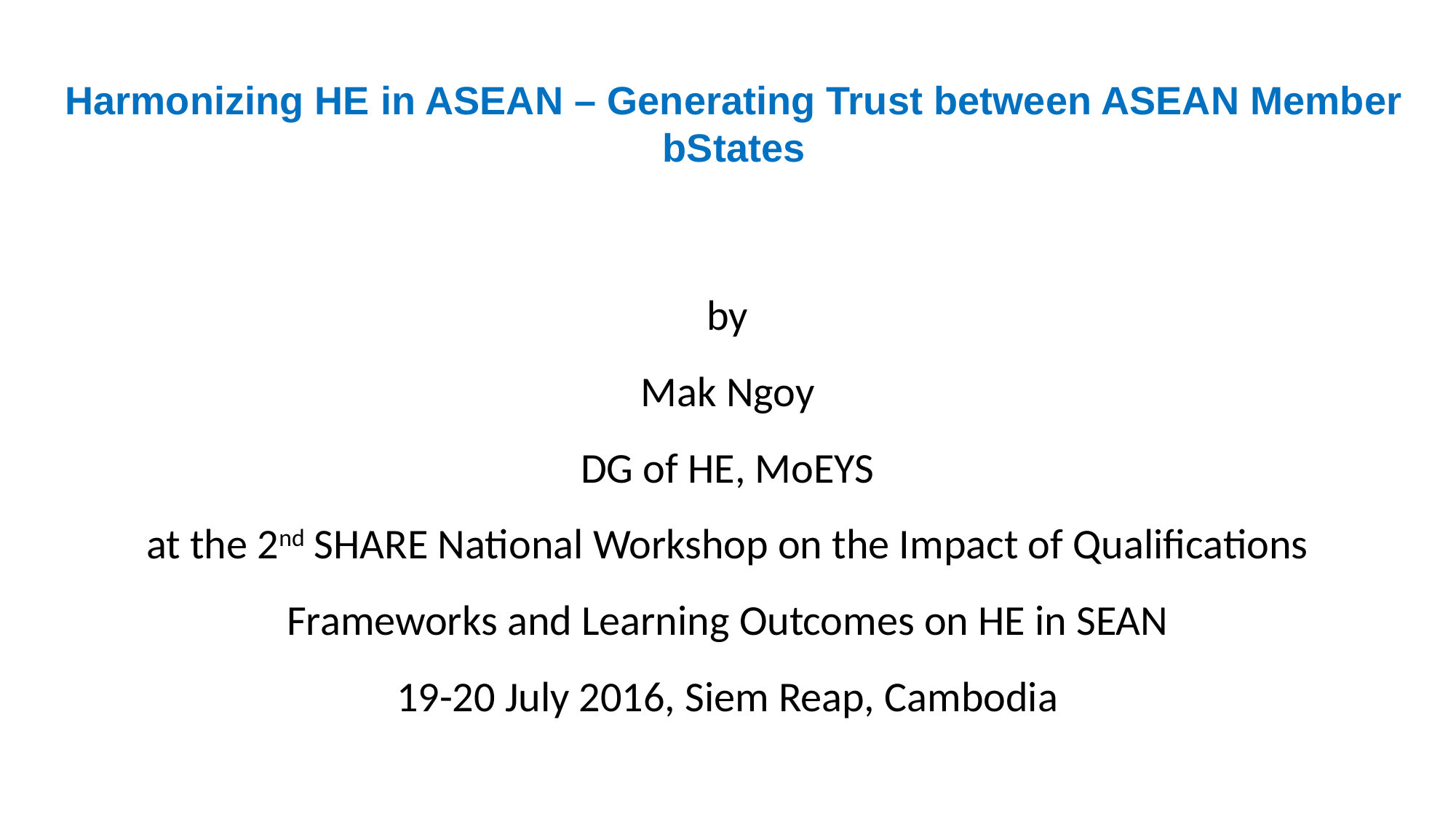

# Harmonizing HE in ASEAN – Generating Trust between ASEAN Member bStates
by
Mak Ngoy
DG of HE, MoEYS
at the 2nd SHARE National Workshop on the Impact of Qualifications Frameworks and Learning Outcomes on HE in SEAN
19-20 July 2016, Siem Reap, Cambodia